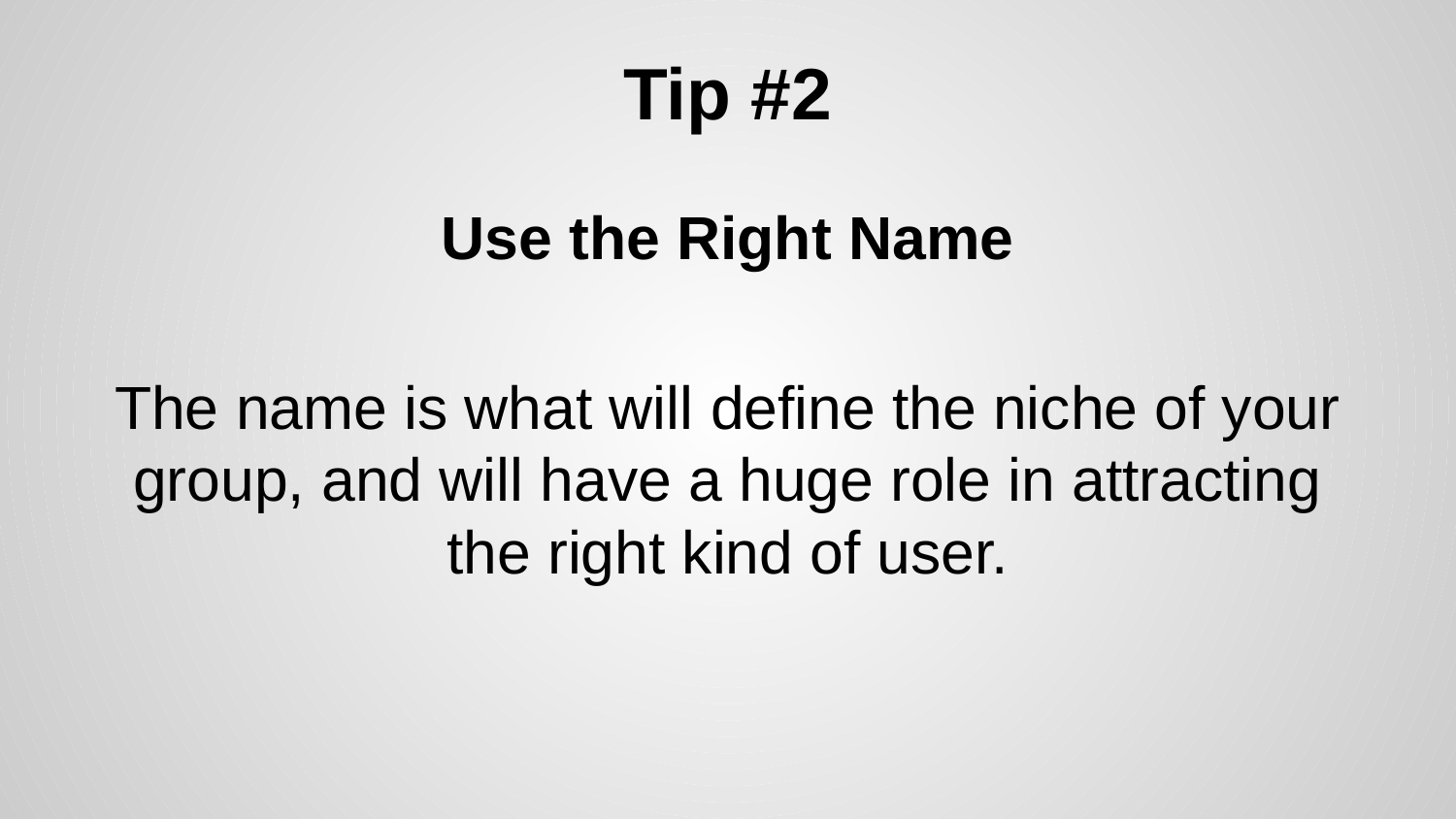

# Tip #2

Use the Right Name

The name is what will define the niche of your group, and will have a huge role in attracting the right kind of user.